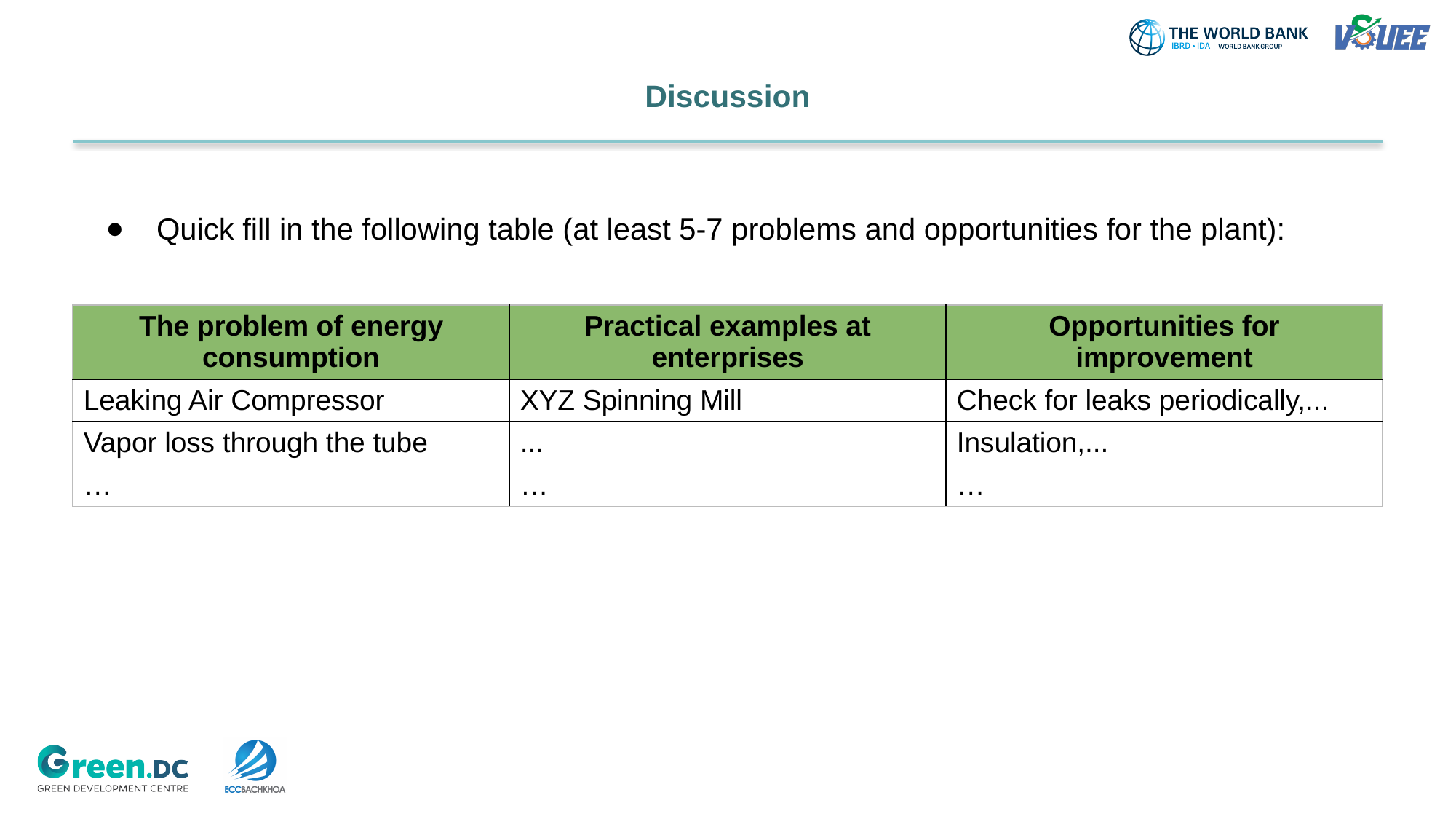

# Discussion
Quick fill in the following table (at least 5-7 problems and opportunities for the plant):
| The problem of energy consumption | Practical examples at enterprises | Opportunities for improvement |
| --- | --- | --- |
| Leaking Air Compressor | XYZ Spinning Mill | Check for leaks periodically,... |
| Vapor loss through the tube | ... | Insulation,... |
| … | … | … |